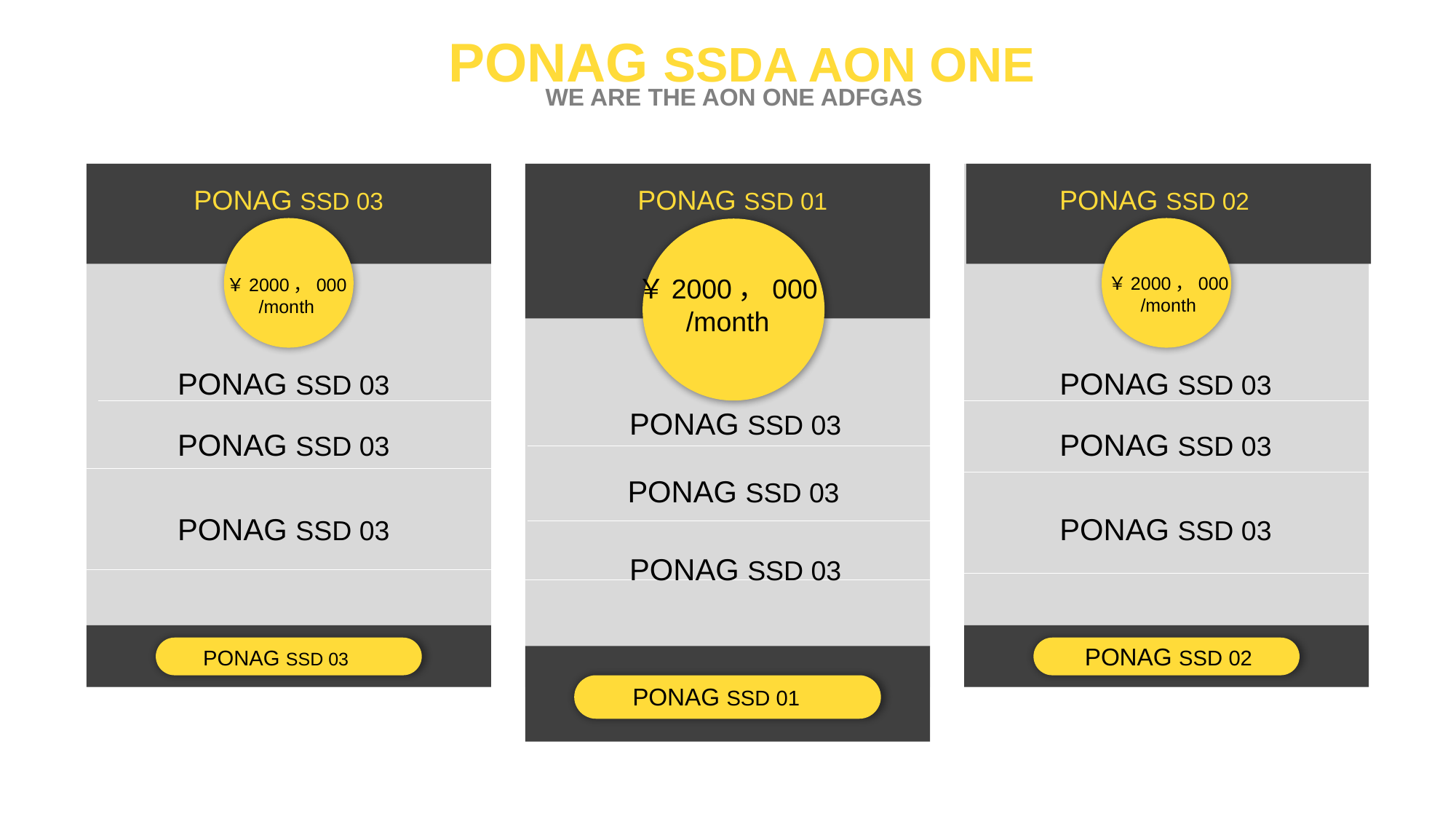

PONAG SSDA AON ONE

WE ARE THE AON ONE ADFGAS

PONAG SSD 03
PONAG SSD 01
PONAG SSD 02

￥2000，000
/month
￥2000，000
/month
￥2000，000
/month
PONAG SSD 03
PONAG SSD 03
PONAG SSD 03
PONAG SSD 03
PONAG SSD 03
PONAG SSD 03
PONAG SSD 03
PONAG SSD 03
PONAG SSD 03

PONAG SSD 02

PONAG SSD 03

PONAG SSD 01